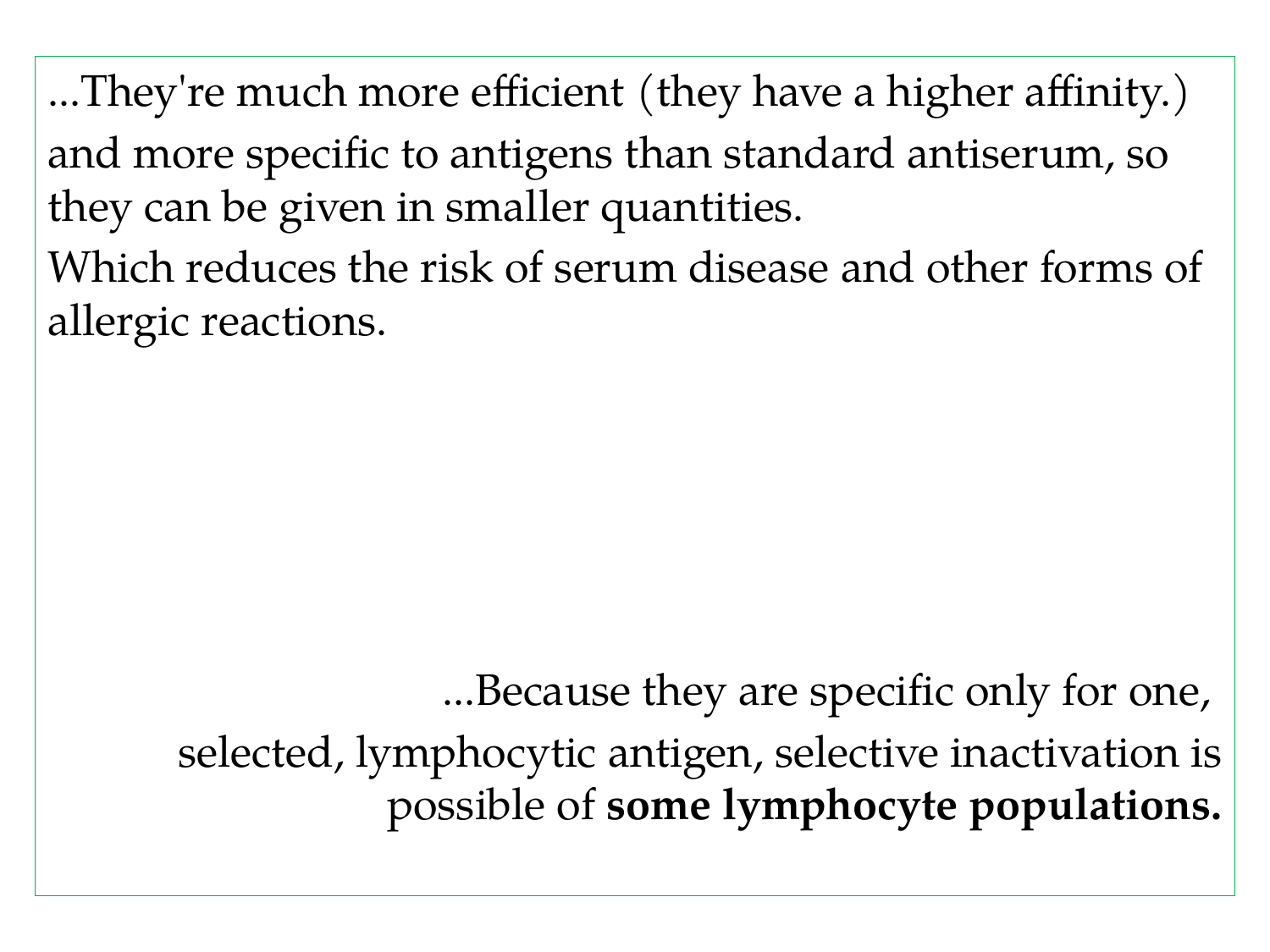

...They're much more efficient (they have a higher affinity.)
and more specific to antigens than standard antiserum, so they can be given in smaller quantities.
Which reduces the risk of serum disease and other forms of allergic reactions.

...Because they are specific only for one,
selected, lymphocytic antigen, selective inactivation is possible of some lymphocyte populations.